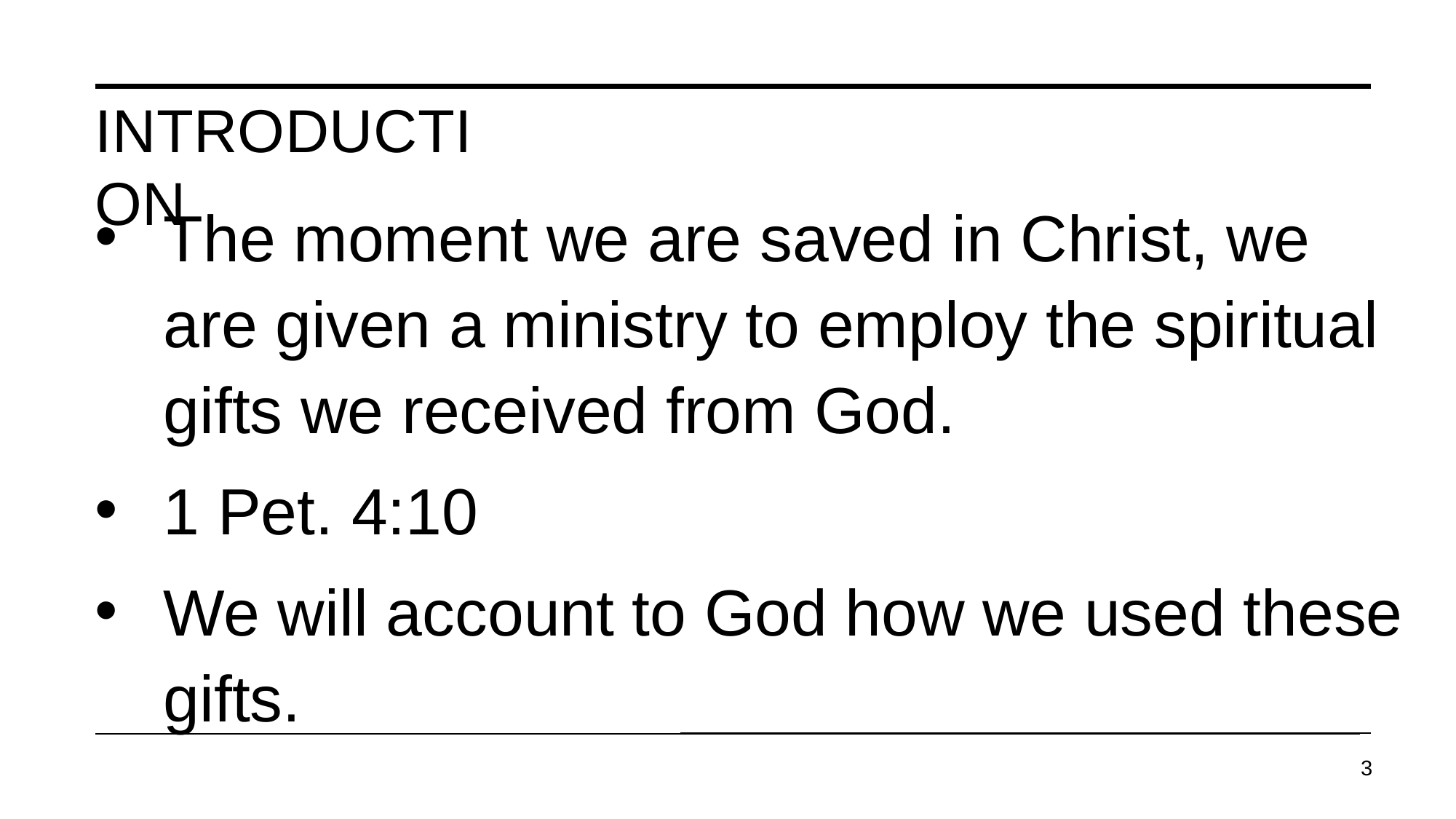

# Introduction
The moment we are saved in Christ, we are given a ministry to employ the spiritual gifts we received from God.
1 Pet. 4:10
We will account to God how we used these gifts.
3